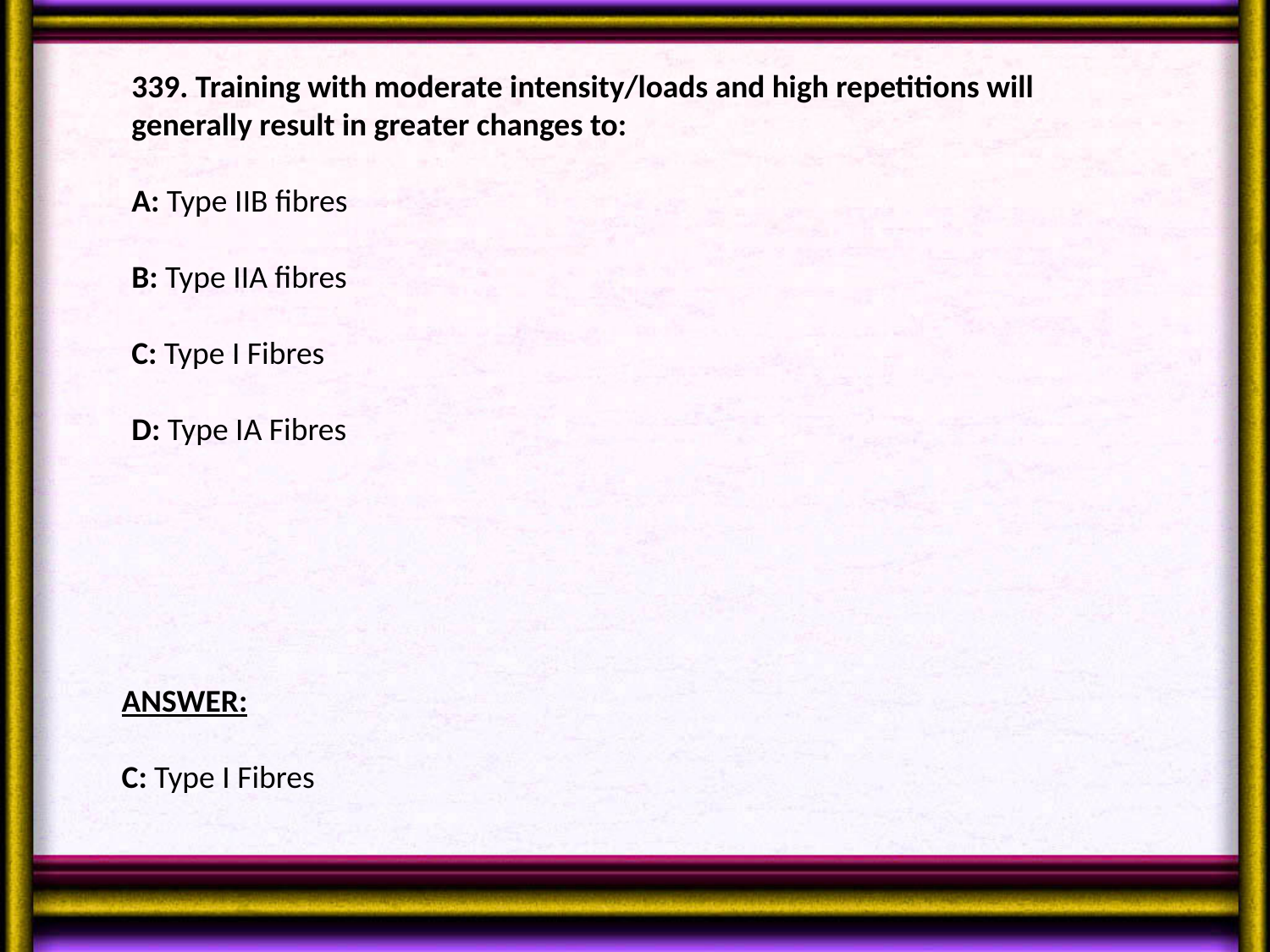

339. Training with moderate intensity/loads and high repetitions will generally result in greater changes to:

A: Type IIB fibres

B: Type IIA fibres

C: Type I Fibres

D: Type IA Fibres

ANSWER:

C: Type I Fibres